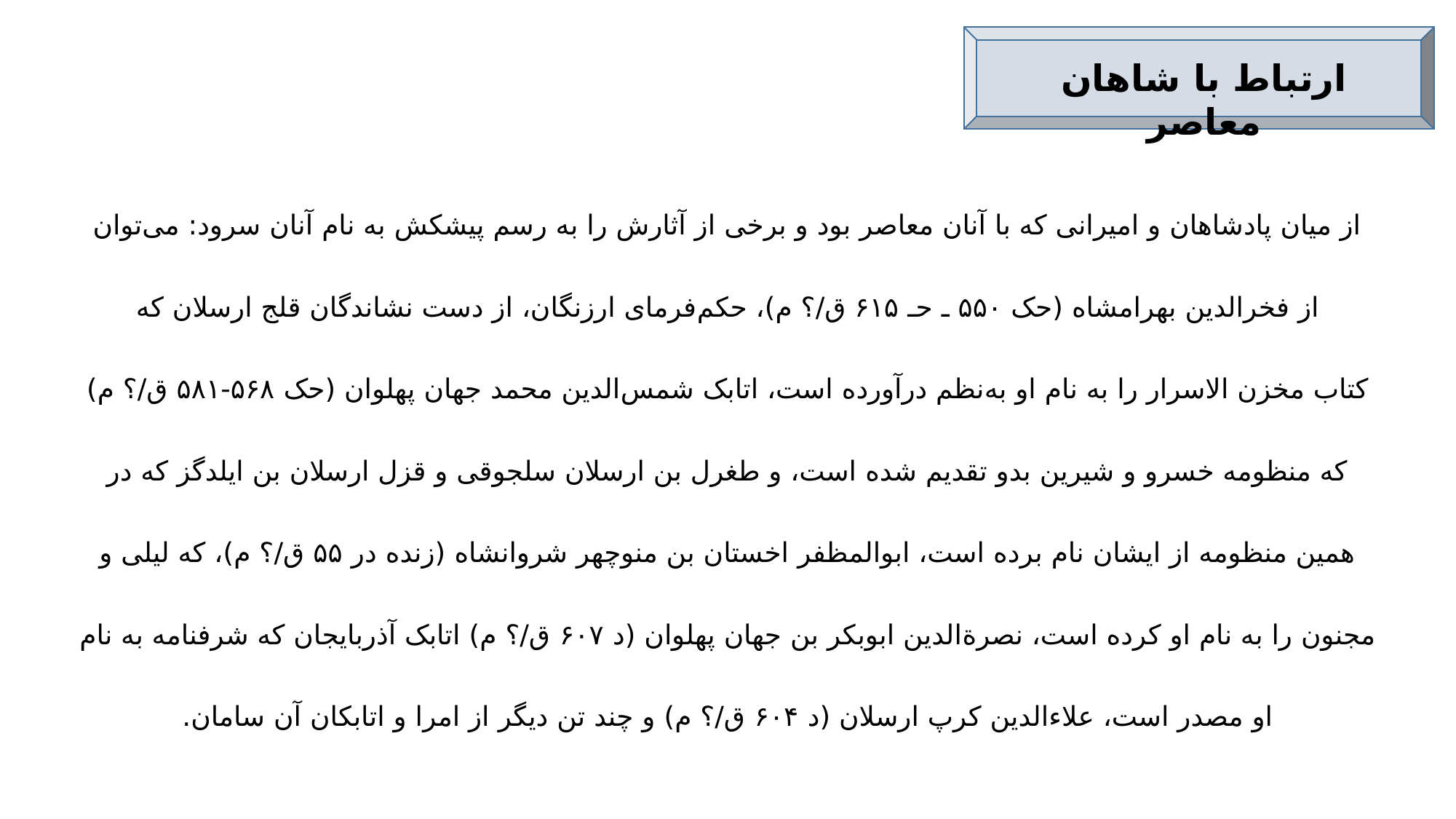

ارتباط با شاهان معاصر
از میان پادشاهان و امیرانی که با آنان معاصر بود و برخی از آثارش را به رسم پیشکش به نام آنان سرود: می‌توان از فخرالدین بهرامشاه (حک ۵۵۰ ـ حـ ۶۱۵ ق/؟ م)، حکم‌فرمای ارزنگان، از دست نشاندگان قلج ارسلان که کتاب مخزن الاسرار را به نام او به‌نظم درآورده است، اتابک شمس‌الدین محمد جهان پهلوان (حک ۵۶۸-۵۸۱ ق/؟ م) که منظومه خسرو و شیرین بدو تقدیم شده است، و طغرل بن ارسلان سلجوقی و قزل ارسلان بن ایلدگز که در همین منظومه از ایشان نام برده است، ابوالمظفر اخستان بن منوچهر شروانشاه (زنده در ۵۵ ق/؟ م)، که لیلی و مجنون را به نام او کرده است، نصرة‌الدین ابوبکر بن جهان پهلوان (د ۶۰۷ ق/؟ م) اتابک آذربایجان که شرفنامه به نام او مصدر است، علاءالدین کرپ ارسلان (د ۶۰۴ ق/؟ م) و چند تن دیگر از امرا و اتابکان آن سامان.